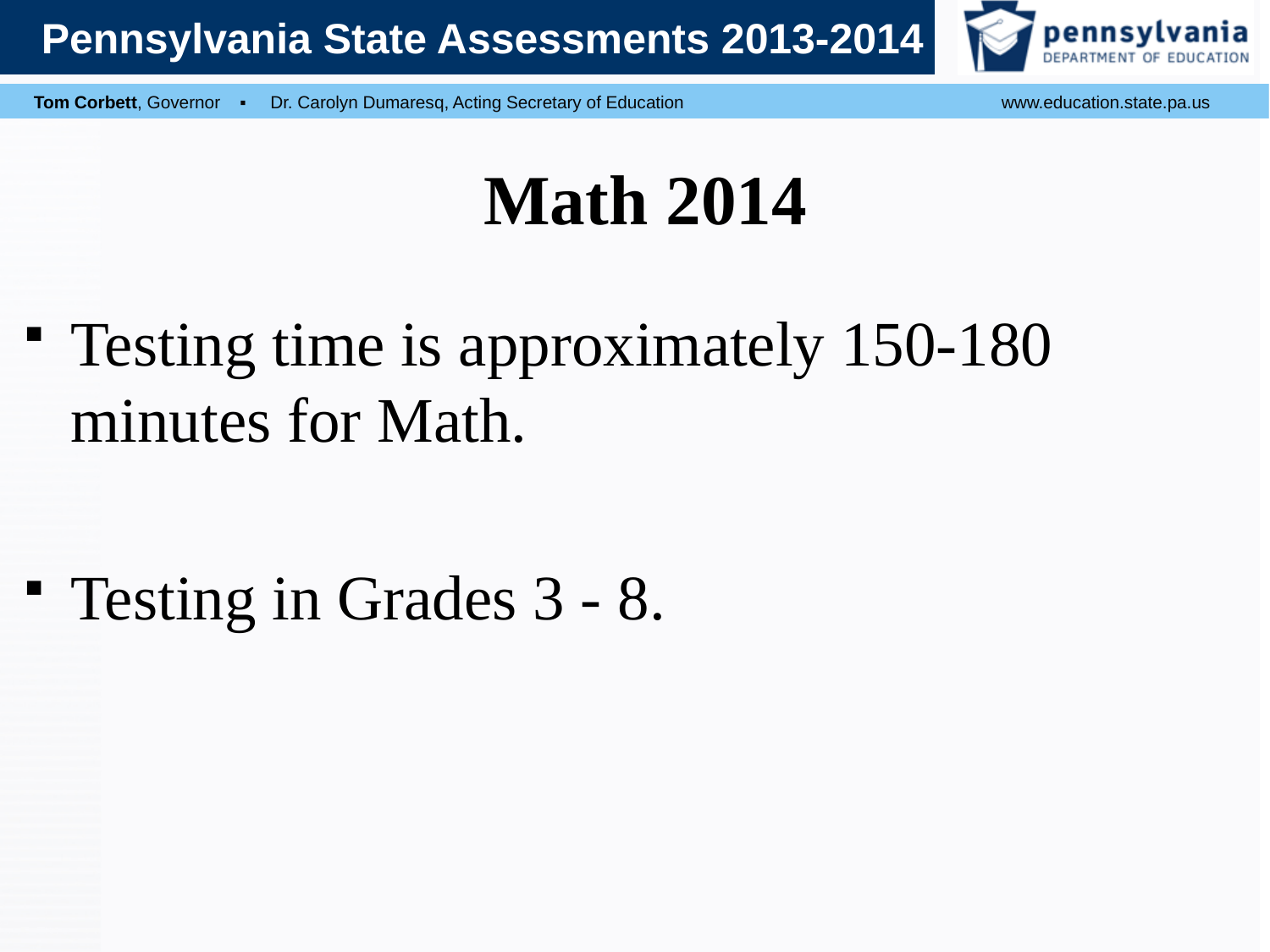

# Math 2014
Testing time is approximately 150-180 minutes for Math.

Testing in Grades 3 - 8.